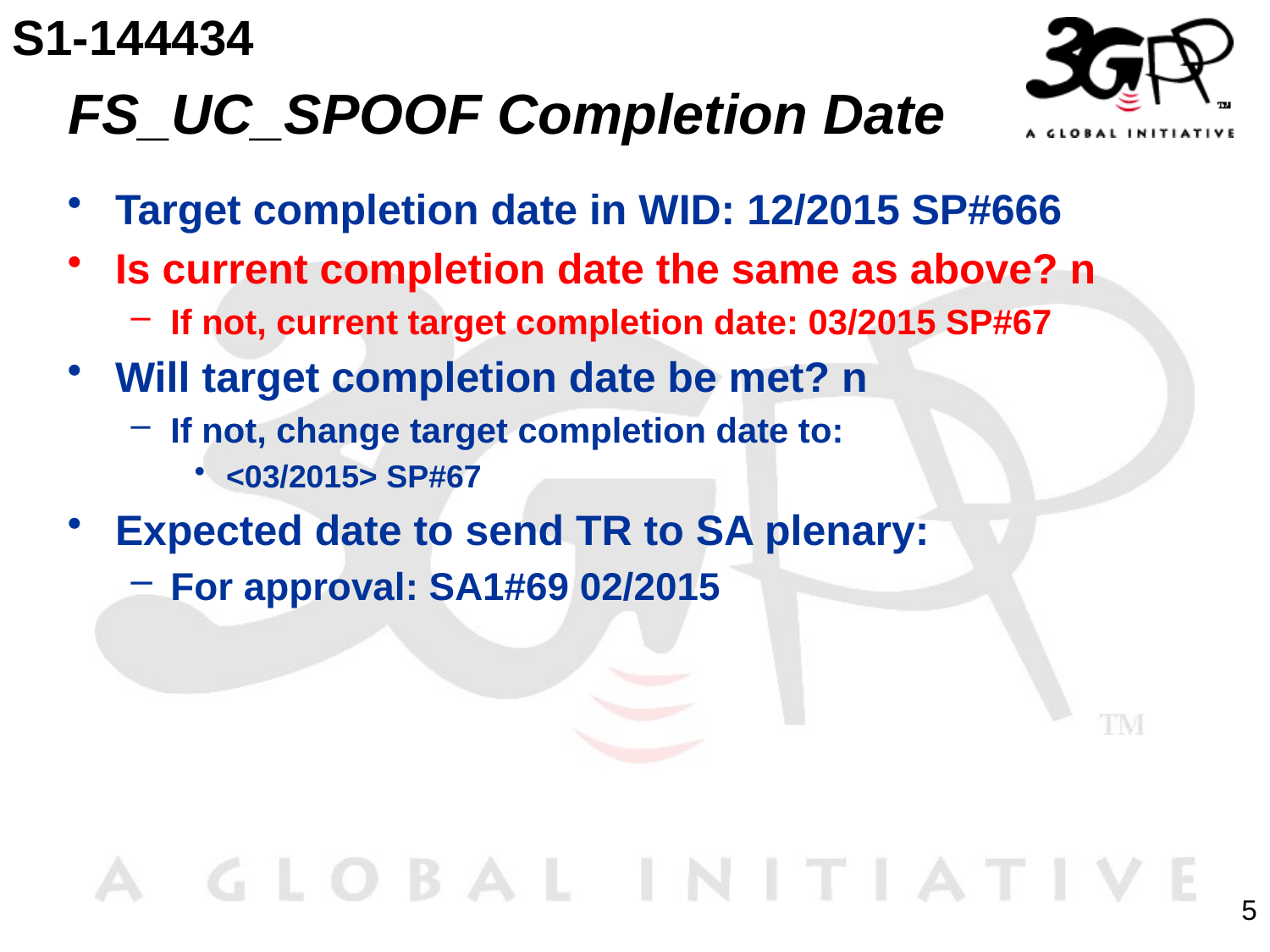

S1-144434
# FS_UC_SPOOF Completion Date
Target completion date in WID: 12/2015 SP#666
Is current completion date the same as above? n
If not, current target completion date: 03/2015 SP#67
Will target completion date be met? n
If not, change target completion date to:
<03/2015> SP#67
Expected date to send TR to SA plenary:
For approval: SA1#69 02/2015

5